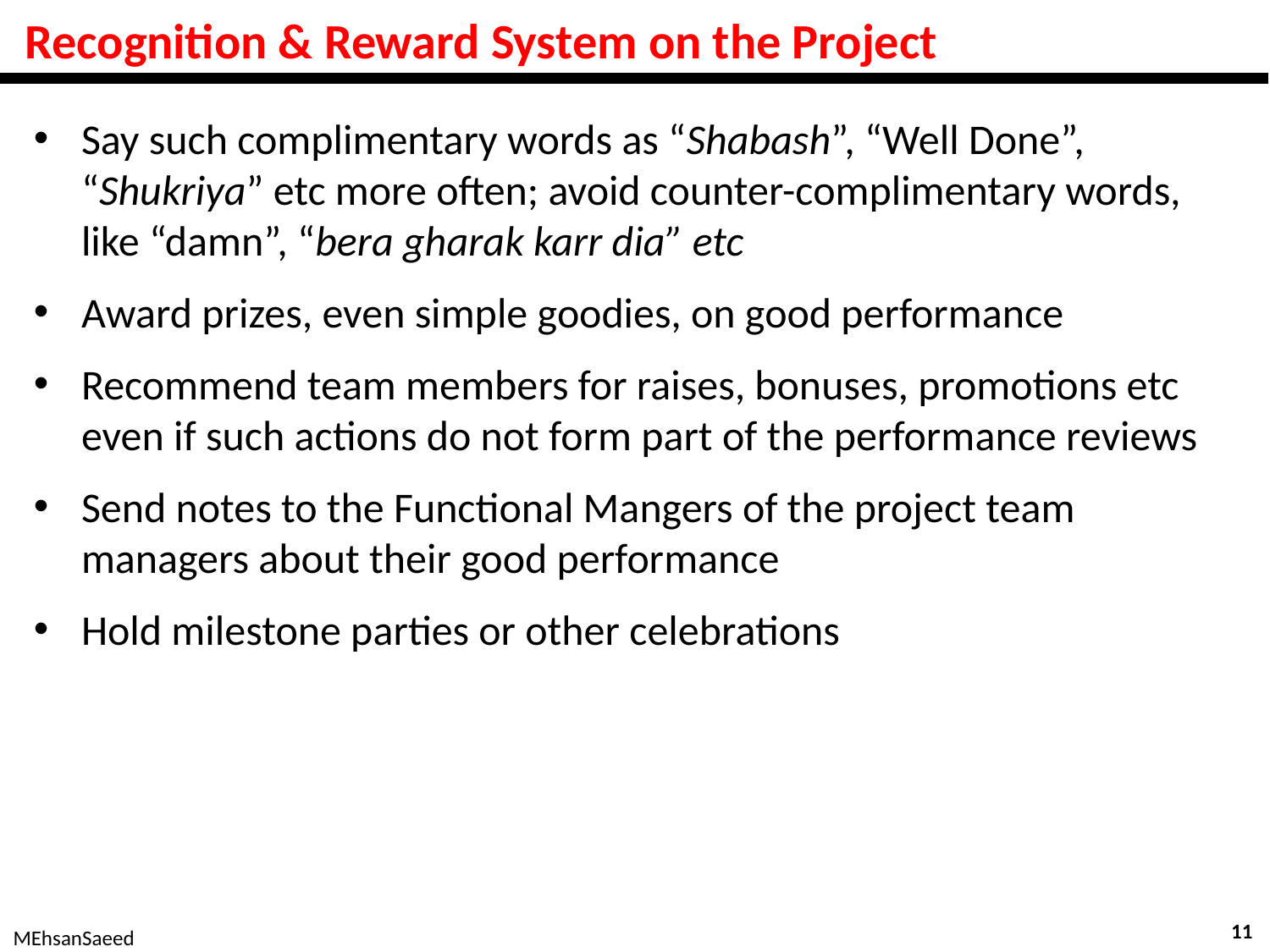

# Recognition & Reward System on the Project
Say such complimentary words as “Shabash”, “Well Done”, “Shukriya” etc more often; avoid counter-complimentary words, like “damn”, “bera gharak karr dia” etc
Award prizes, even simple goodies, on good performance
Recommend team members for raises, bonuses, promotions etc even if such actions do not form part of the performance reviews
Send notes to the Functional Mangers of the project team managers about their good performance
Hold milestone parties or other celebrations
11
MEhsanSaeed